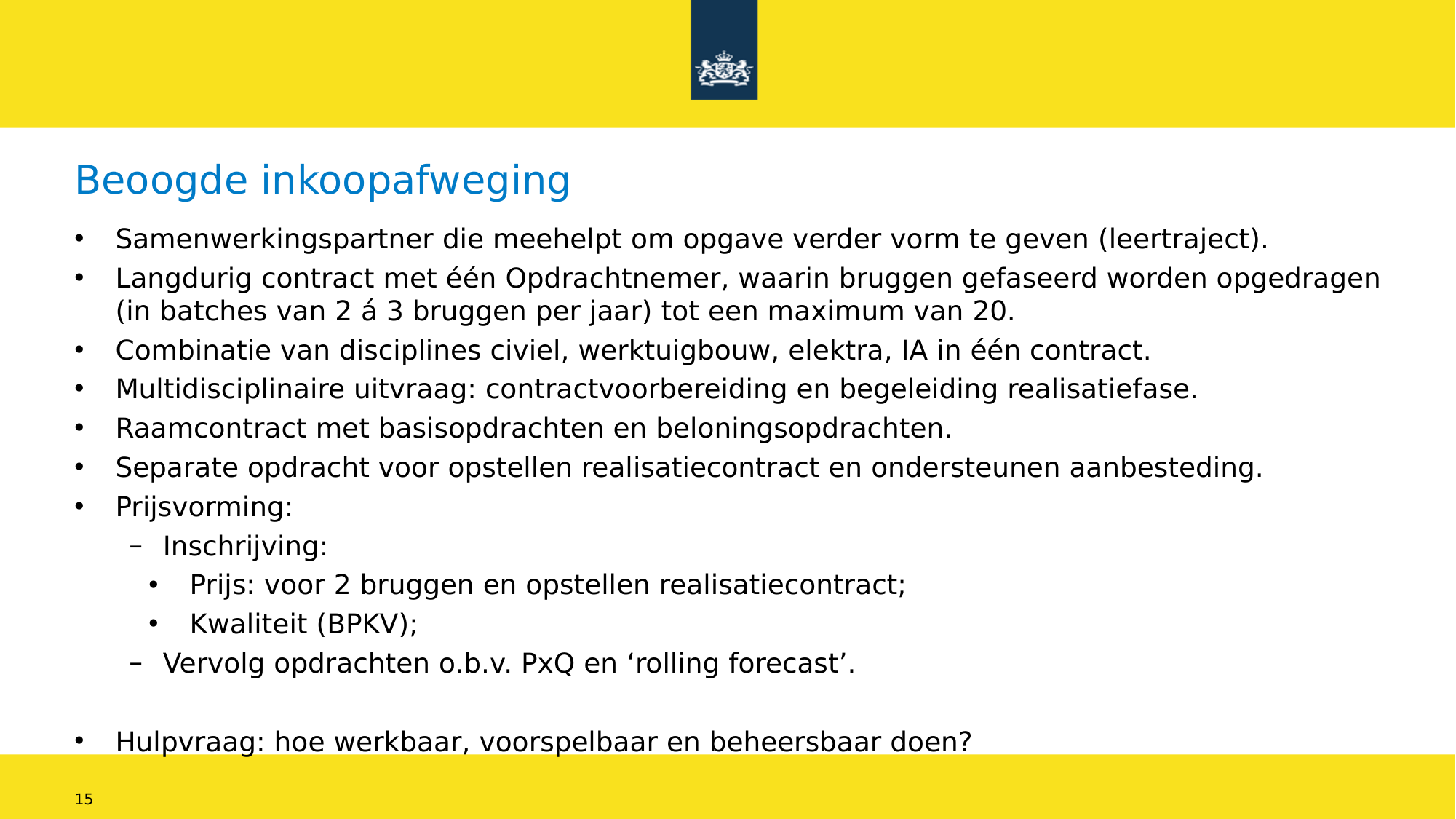

# Beoogde inkoopafweging
Samenwerkingspartner die meehelpt om opgave verder vorm te geven (leertraject).
Langdurig contract met één Opdrachtnemer, waarin bruggen gefaseerd worden opgedragen (in batches van 2 á 3 bruggen per jaar) tot een maximum van 20.
Combinatie van disciplines civiel, werktuigbouw, elektra, IA in één contract.
Multidisciplinaire uitvraag: contractvoorbereiding en begeleiding realisatiefase.
Raamcontract met basisopdrachten en beloningsopdrachten.
Separate opdracht voor opstellen realisatiecontract en ondersteunen aanbesteding.
Prijsvorming:
Inschrijving:
Prijs: voor 2 bruggen en opstellen realisatiecontract;
Kwaliteit (BPKV);
Vervolg opdrachten o.b.v. PxQ en ‘rolling forecast’.

Hulpvraag: hoe werkbaar, voorspelbaar en beheersbaar doen?